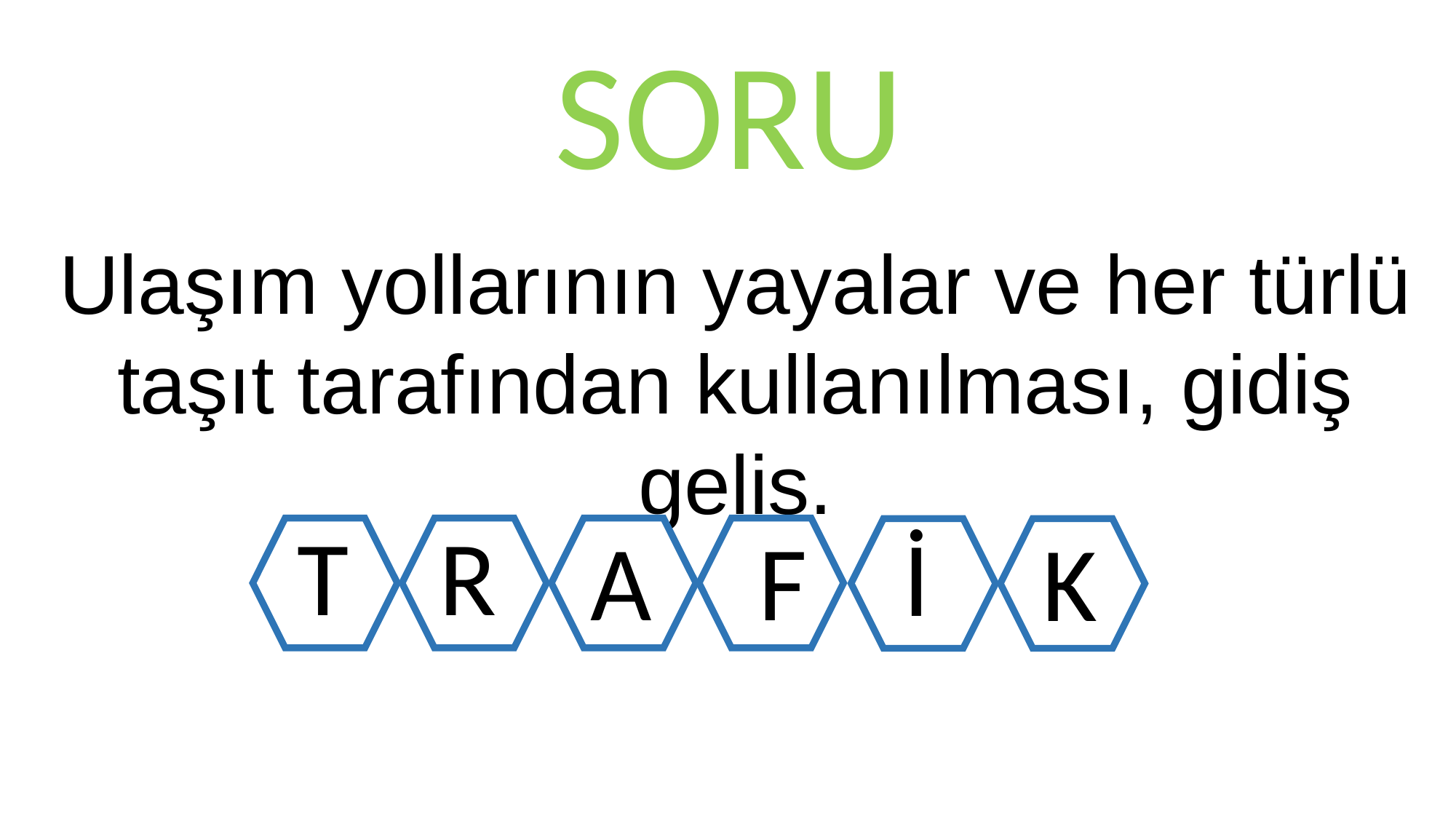

SORU
Ulaşım yollarının yayalar ve her türlü taşıt tarafından kullanılması, gidiş geliş.
T
R
İ
A
F
K